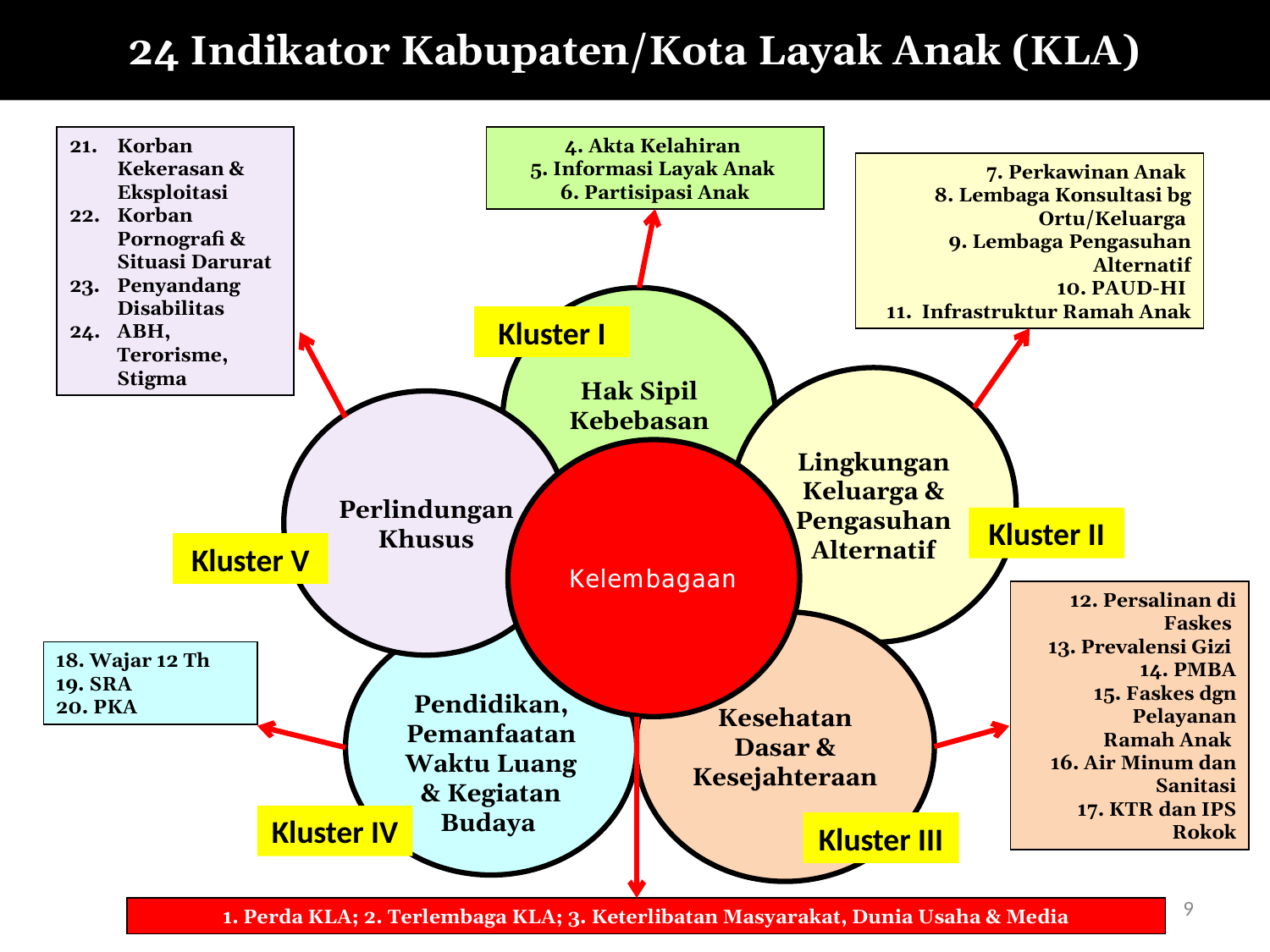

24 Indikator Kabupaten/Kota Layak Anak (KLA)

21. 	Korban Kekerasan & Eksploitasi
Korban Pornografi & Situasi Darurat
Penyandang Disabilitas
ABH, Terorisme, Stigma
4. Akta Kelahiran
5. Informasi Layak Anak
6. Partisipasi Anak
7. Perkawinan Anak
8. Lembaga Konsultasi bg Ortu/Keluarga
9. Lembaga Pengasuhan Alternatif
10. PAUD-HI
11.  Infrastruktur Ramah Anak
Hak Sipil Kebebasan

Lingkungan Keluarga & Pengasuhan Alternatif
Perlindungan Khusus

Kelembagaan

12. Persalinan di Faskes
13. Prevalensi Gizi
14. PMBA
15. Faskes dgn Pelayanan Ramah Anak
16. Air Minum dan Sanitasi
17. KTR dan IPS Rokok

Kesehatan Dasar & Kesejahteraan

Pendidikan, Pemanfaatan Waktu Luang & Kegiatan Budaya

18. Wajar 12 Th
19. SRA
20. PKA
1. Perda KLA; 2. Terlembaga KLA; 3. Keterlibatan Masyarakat, Dunia Usaha & Media
Kluster I
Kluster II
Kluster V
Kluster IV
Kluster III
9